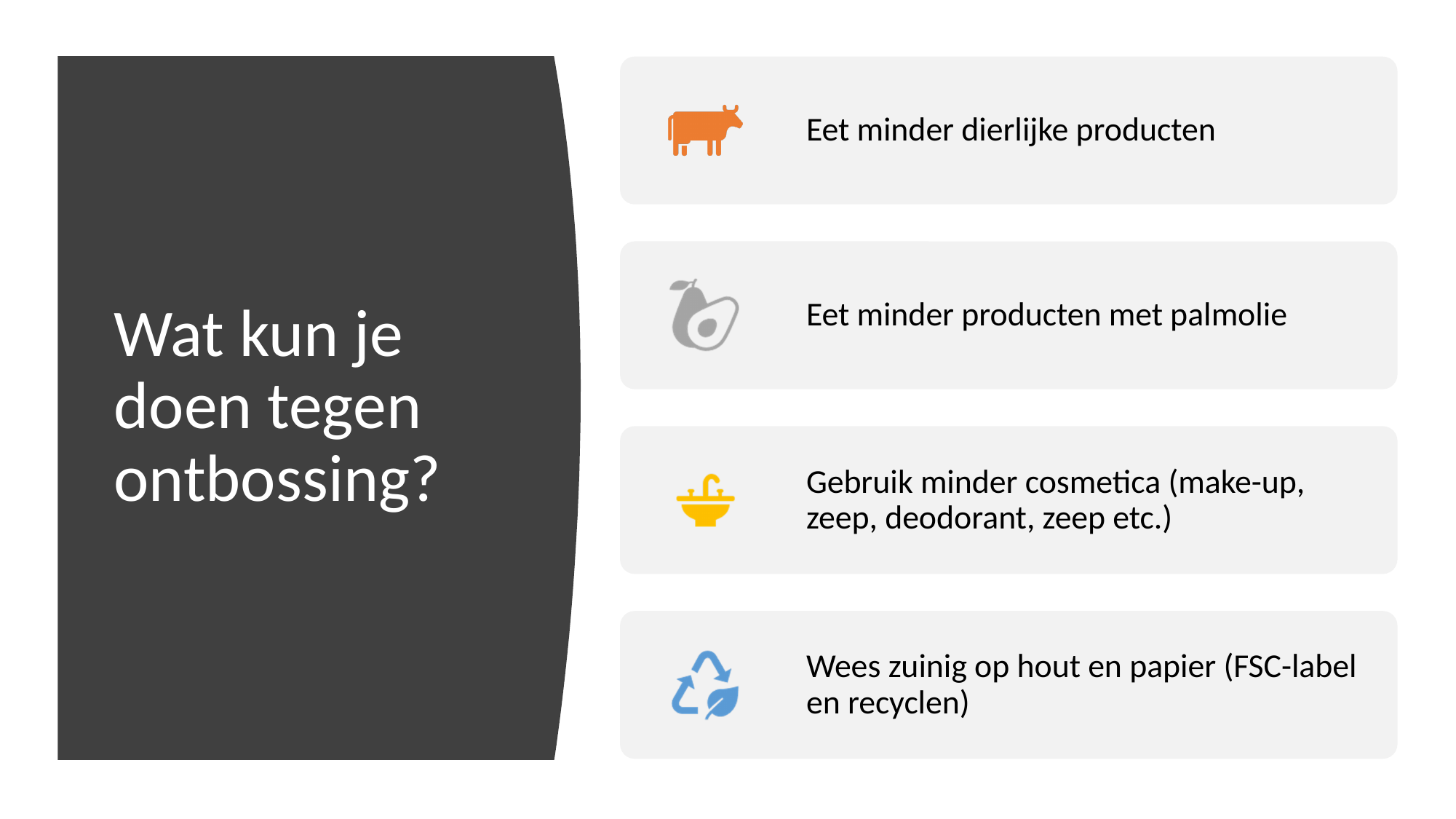

Eet minder dierlijke producten
Eet minder producten met palmolie
Gebruik minder cosmetica (make-up, zeep, deodorant, zeep etc.)
Wees zuinig op hout en papier (FSC-label en recyclen)

# Wat kun je doen tegen ontbossing?